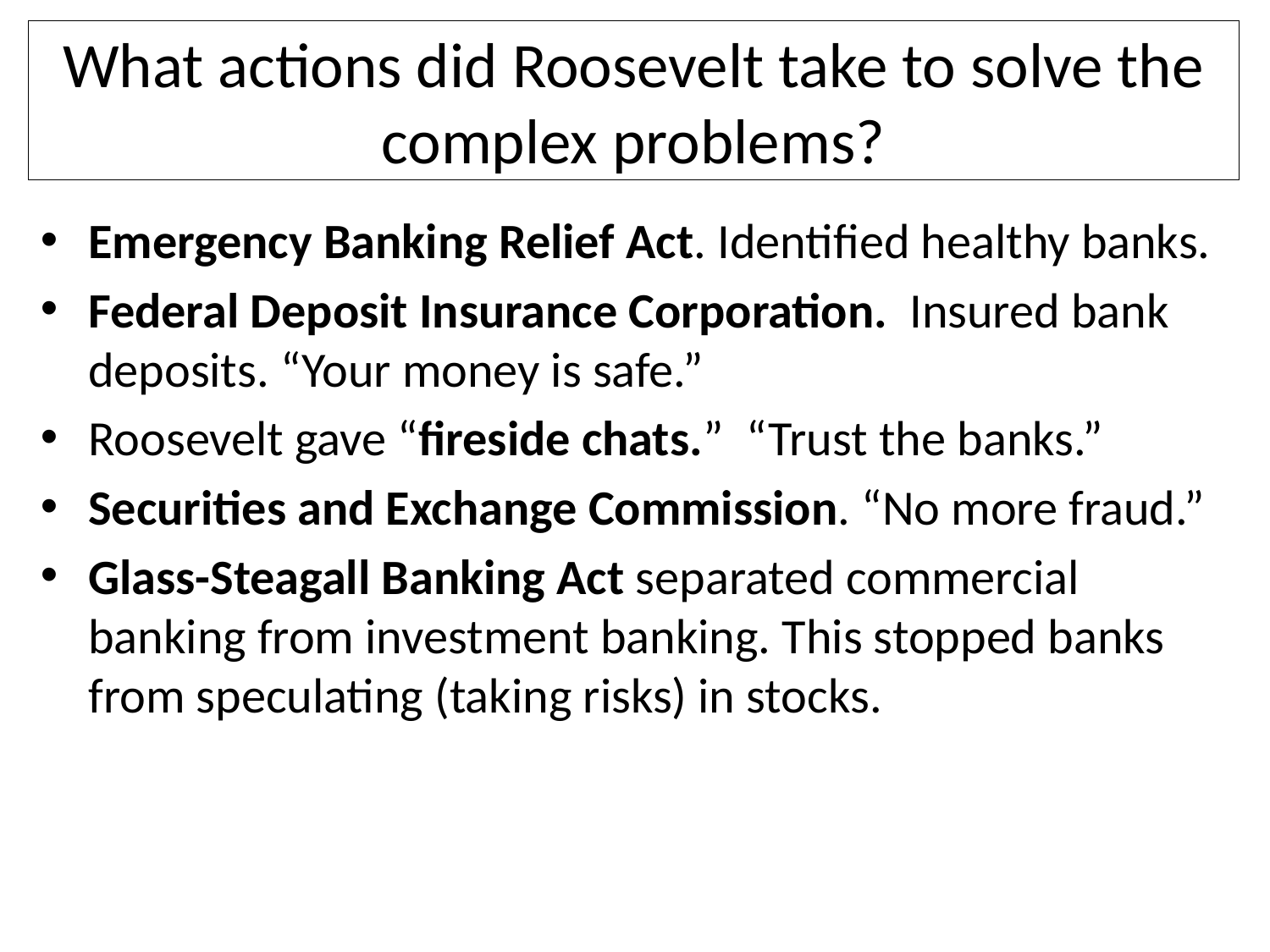

# What actions did Roosevelt take to solve the complex problems?
Emergency Banking Relief Act. Identified healthy banks.
Federal Deposit Insurance Corporation.  Insured bank deposits. “Your money is safe.”
Roosevelt gave “fireside chats.”  “Trust the banks.”
Securities and Exchange Commission. “No more fraud.”
Glass-Steagall Banking Act separated commercial banking from investment banking. This stopped banks from speculating (taking risks) in stocks.